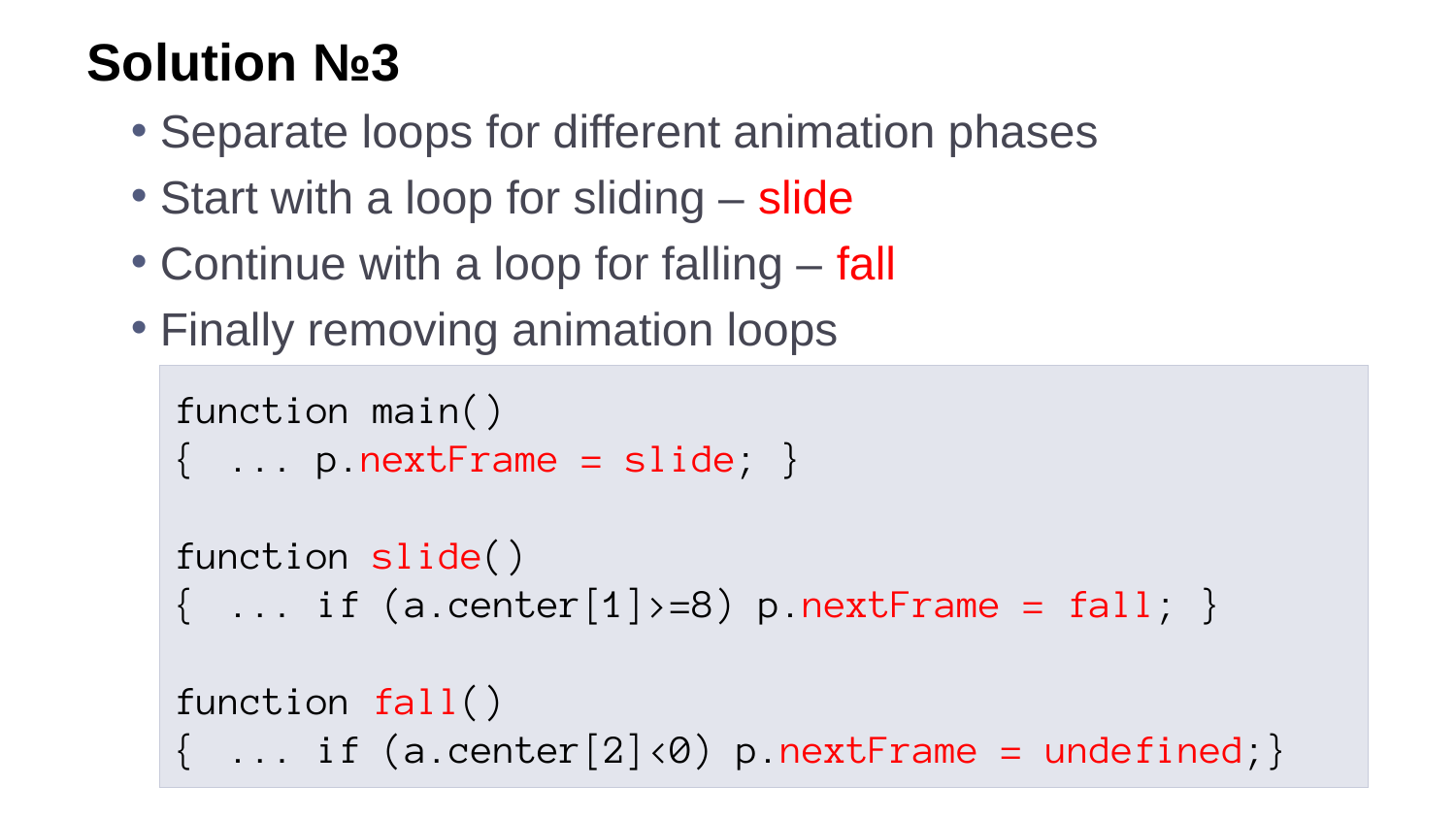

Solution №3
Separate loops for different animation phases
Start with a loop for sliding – slide
Continue with a loop for falling – fall
Finally removing animation loops
function main()
{	... p.nextFrame = slide; }

function slide()
{	... if (a.center[1]>=8) p.nextFrame = fall; }

function fall()
{	... if (a.center[2]<0) p.nextFrame = undefined;}